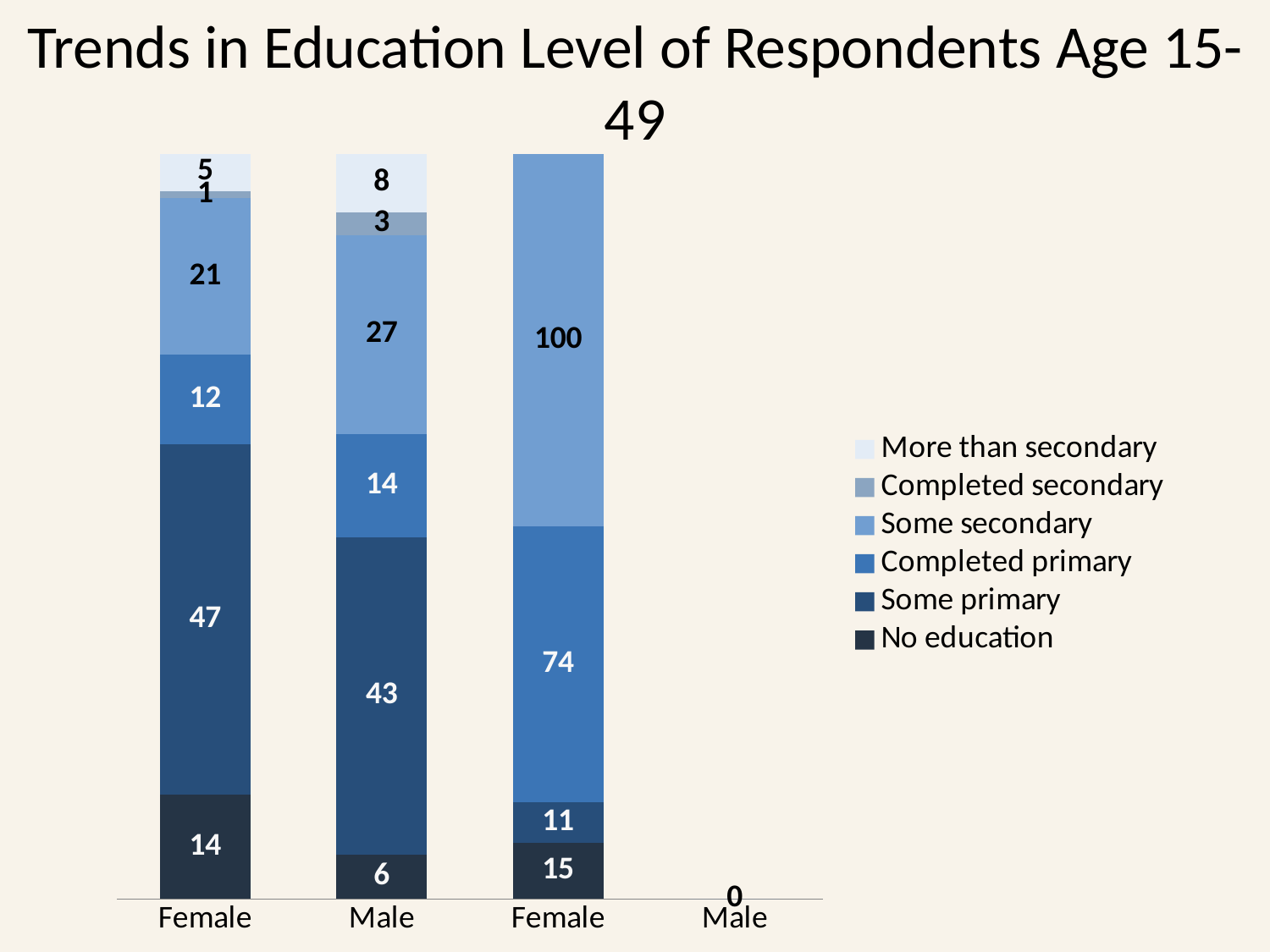

# Trends in Education Level of Respondents Age 15-49

### Chart

| Category | No education | Some primary | Completed primary | Some secondary | Completed secondary | More than secondary |
|---|---|---|---|---|---|---|
| Female | 14.0 | 47.0 | 12.0 | 21.0 | 1.0 | 5.0 |
| Male | 6.0 | 43.0 | 14.0 | 27.0 | 3.0 | 8.0 |
| Female | 15.0 | 11.0 | 74.0 | 100.0 | None | None |
| Male | None | None | None | 0.0 | None | None |